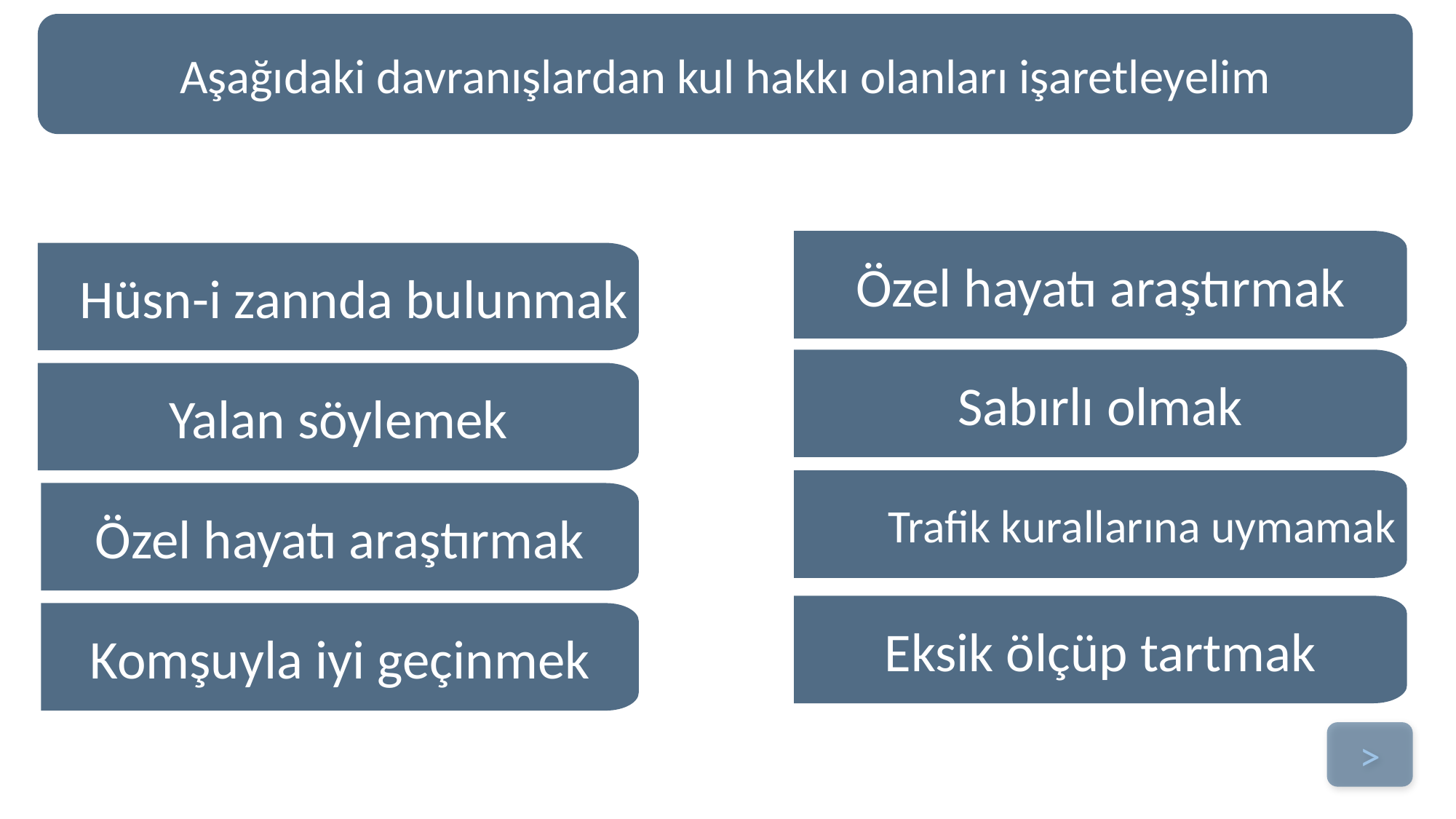

Aşağıdaki davranışlardan kul hakkı olanları işaretleyelim
Özel hayatı araştırmak
Hüsn-i zannda bulunmak
Sabırlı olmak
Yalan söylemek
Trafik kurallarına uymamak
Özel hayatı araştırmak
Eksik ölçüp tartmak
Komşuyla iyi geçinmek
>